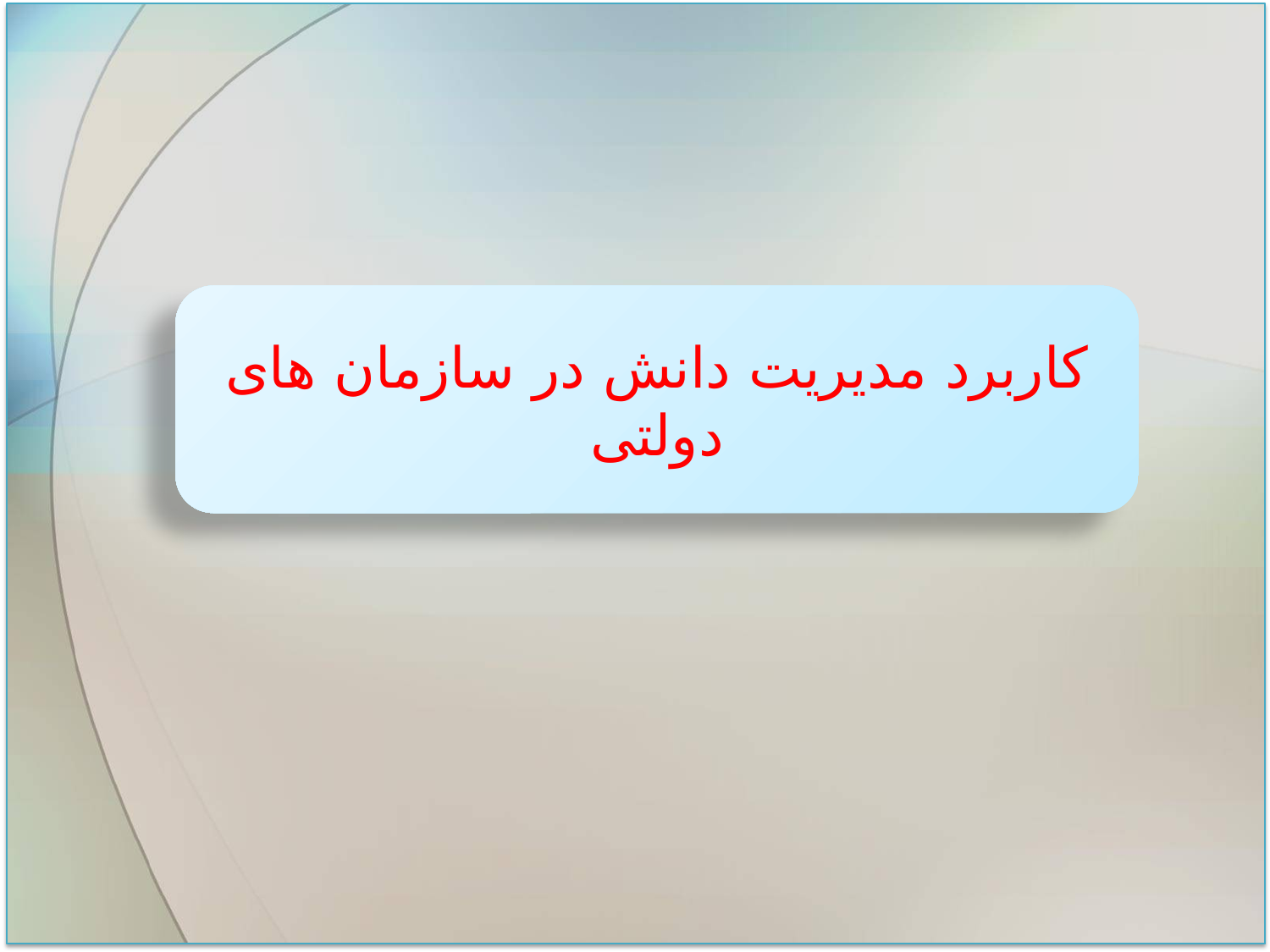

کاربرد مدیریت دانش در سازمان های دولتی